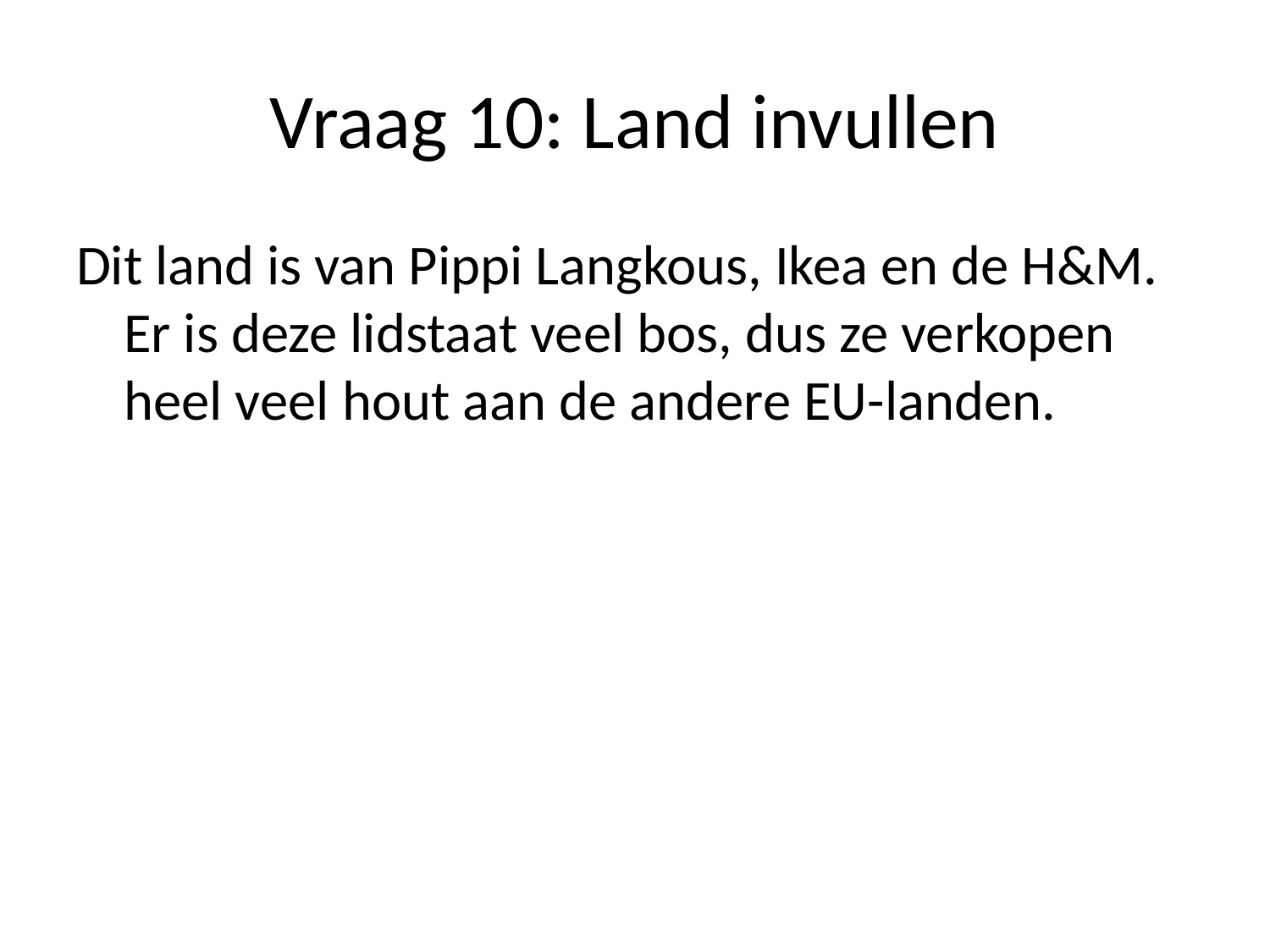

# Vraag 10: Land invullen
Dit land is van Pippi Langkous, Ikea en de H&M. Er is deze lidstaat veel bos, dus ze verkopen heel veel hout aan de andere EU-landen.